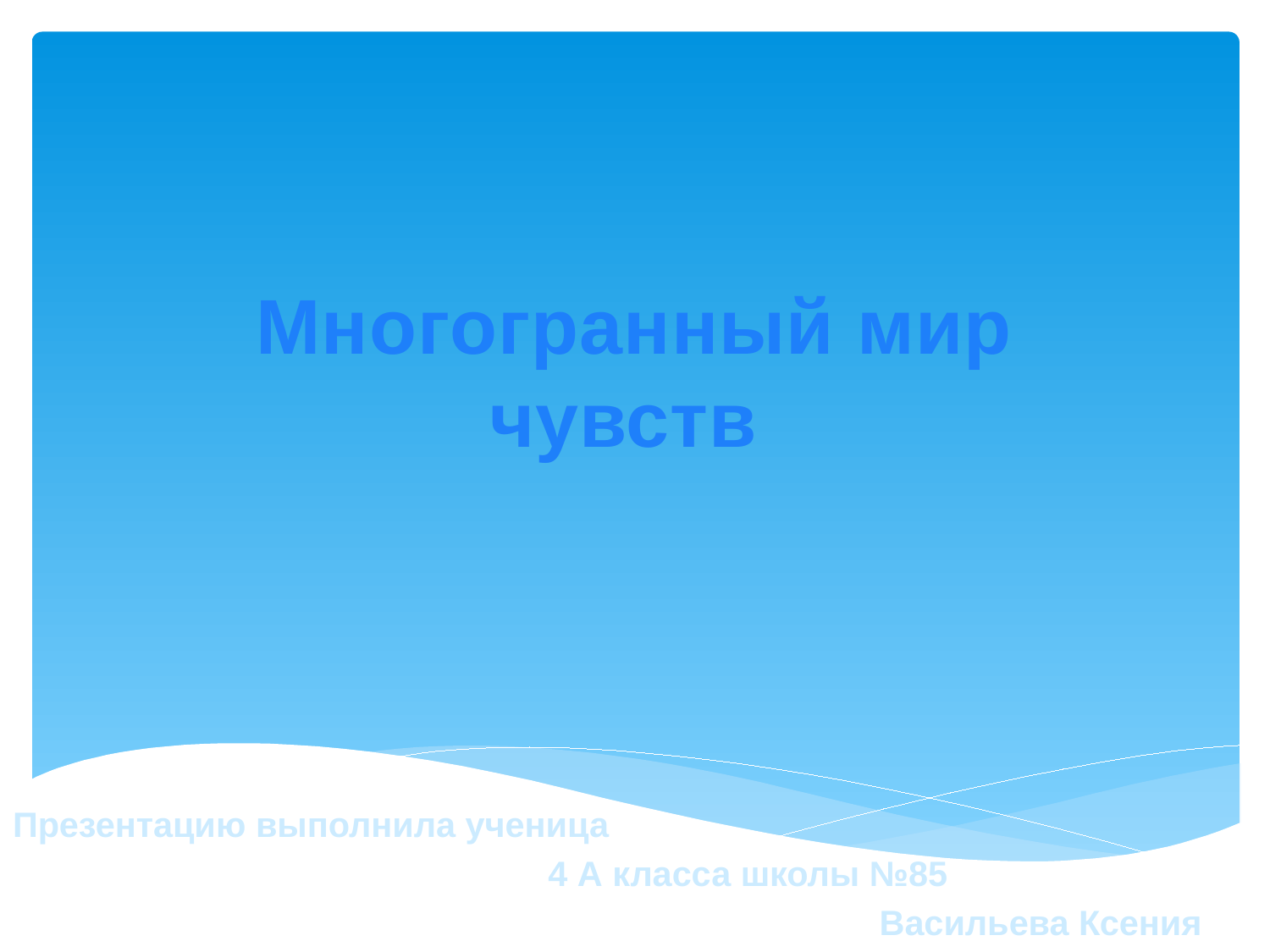

# Многогранный мир чувств
Презентацию выполнила ученица
                                                       4 А класса школы №85
                                                                                         Васильева Ксения